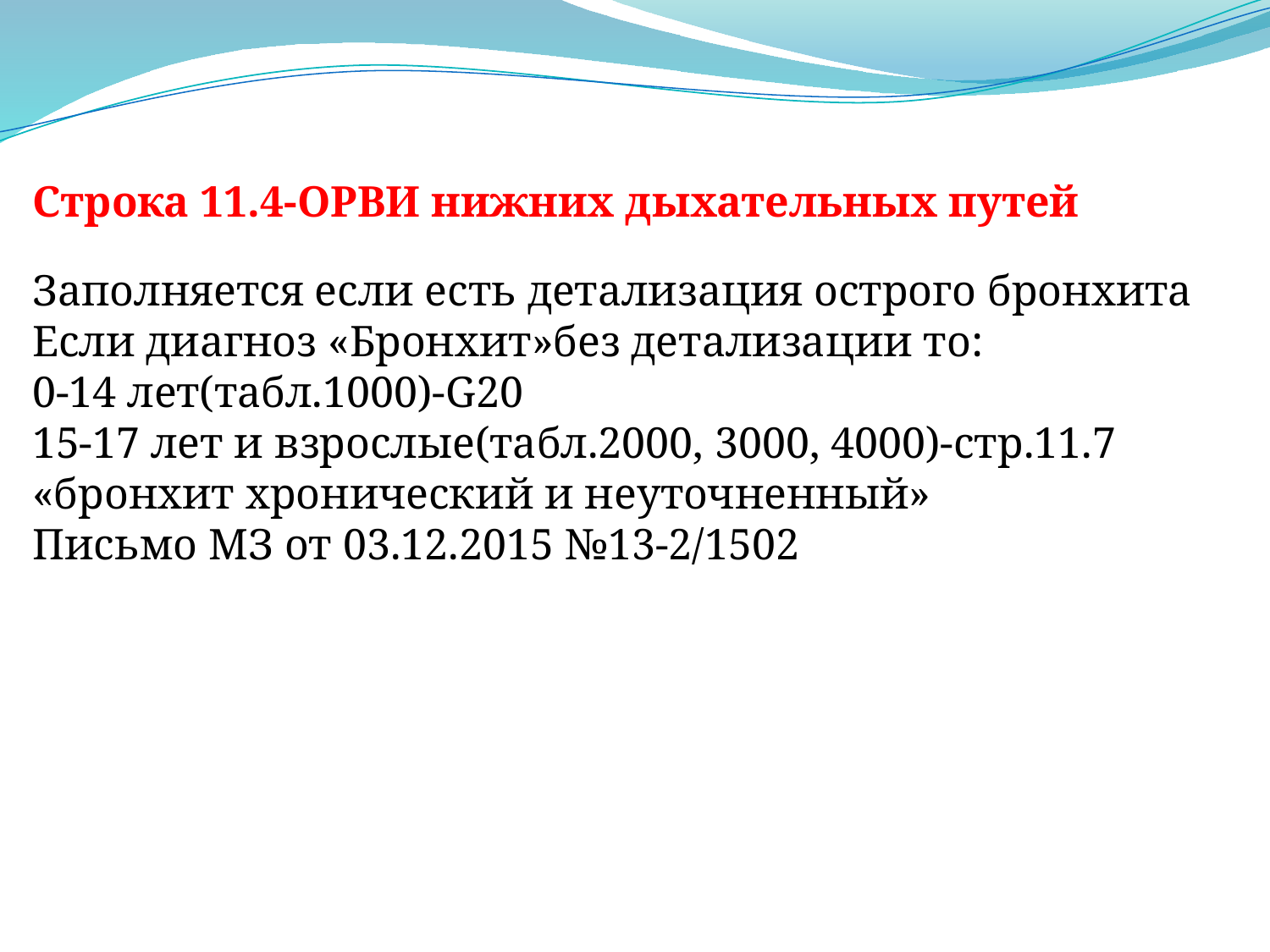

Строка 11.4-ОРВИ нижних дыхательных путей

Заполняется если есть детализация острого бронхита
Если диагноз «Бронхит»без детализации то:
0-14 лет(табл.1000)-G20
15-17 лет и взрослые(табл.2000, 3000, 4000)-стр.11.7 «бронхит хронический и неуточненный»
Письмо МЗ от 03.12.2015 №13-2/1502